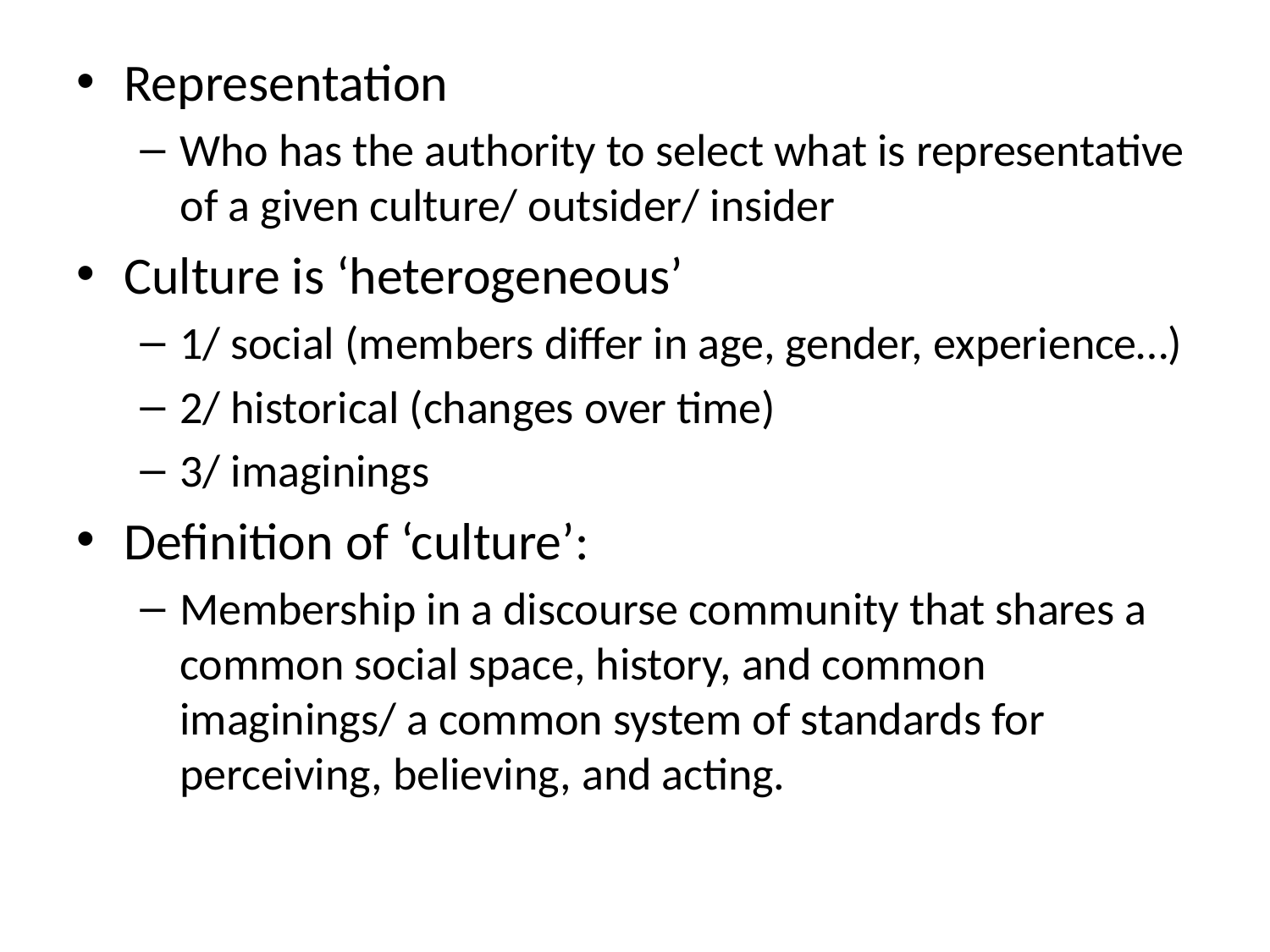

Representation
Who has the authority to select what is representative of a given culture/ outsider/ insider
Culture is ‘heterogeneous’
1/ social (members differ in age, gender, experience…)
2/ historical (changes over time)
3/ imaginings
Definition of ‘culture’:
Membership in a discourse community that shares a common social space, history, and common imaginings/ a common system of standards for perceiving, believing, and acting.